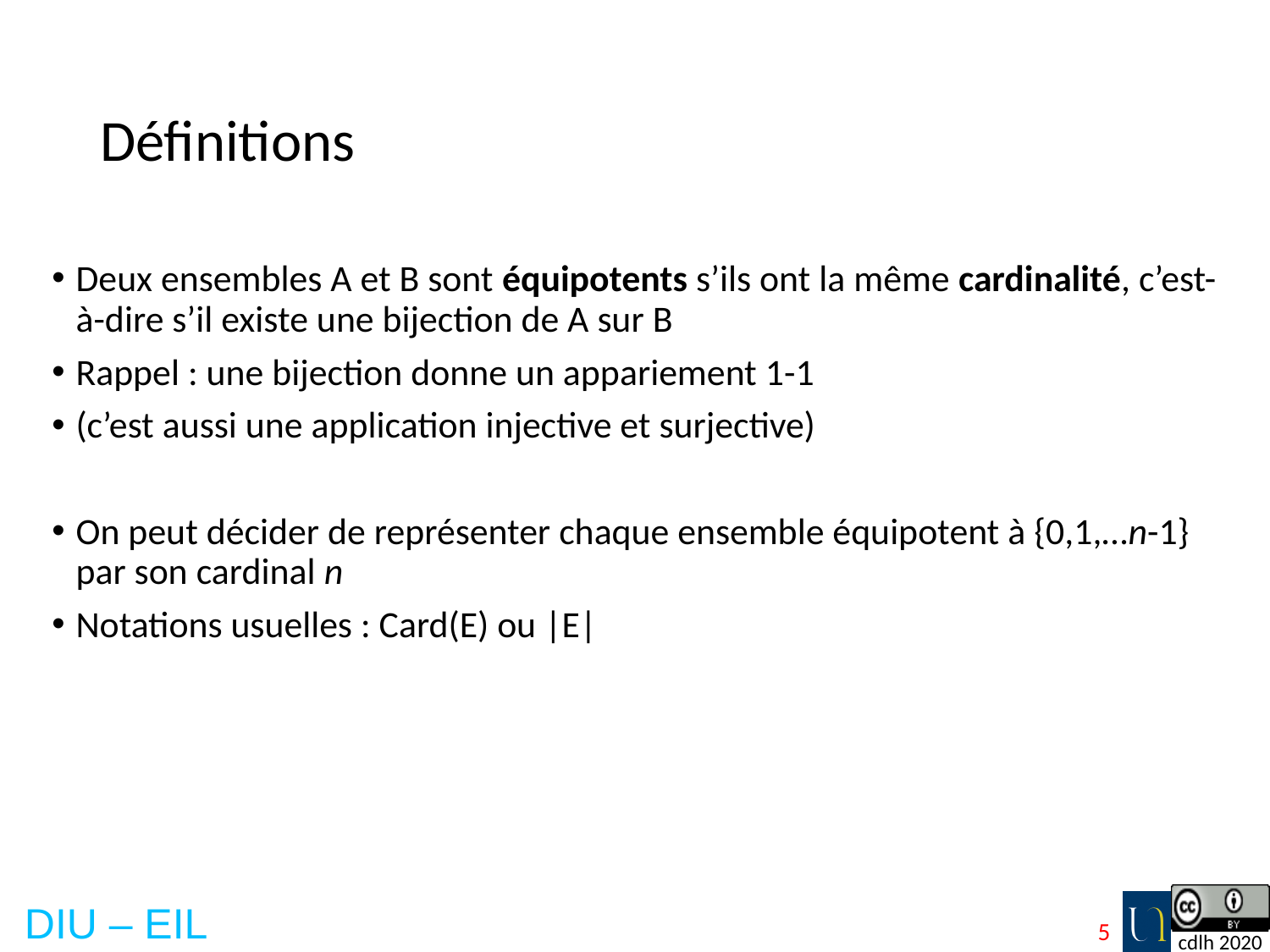

# Définitions
Deux ensembles A et B sont équipotents s’ils ont la même cardinalité, c’est-à-dire s’il existe une bijection de A sur B
Rappel : une bijection donne un appariement 1-1
(c’est aussi une application injective et surjective)

On peut décider de représenter chaque ensemble équipotent à {0,1,…n-1} par son cardinal n
Notations usuelles : Card(E) ou |E|

5